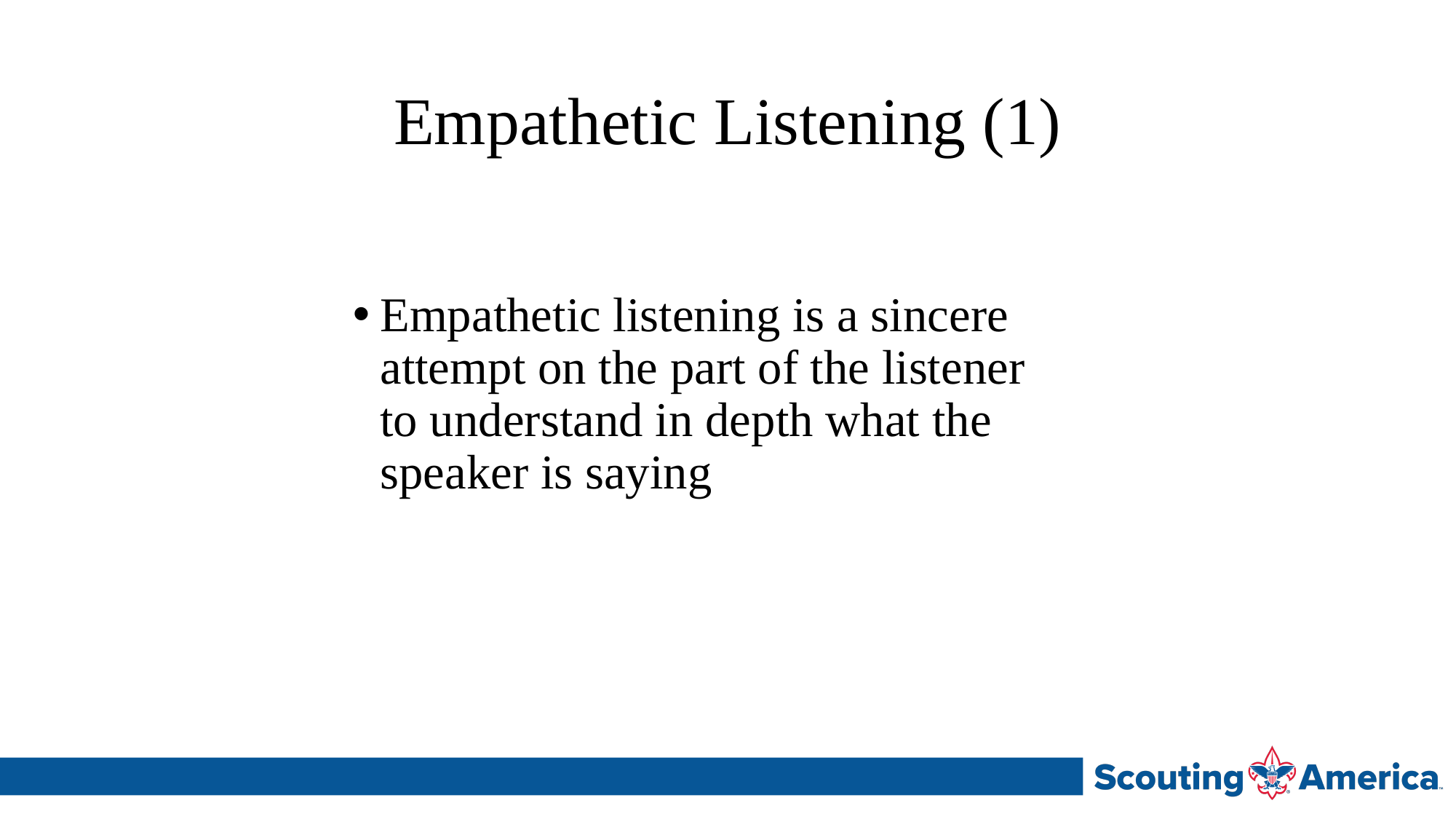

# Empathetic Listening (1)
Empathetic listening is a sincere attempt on the part of the listener to understand in depth what the speaker is saying